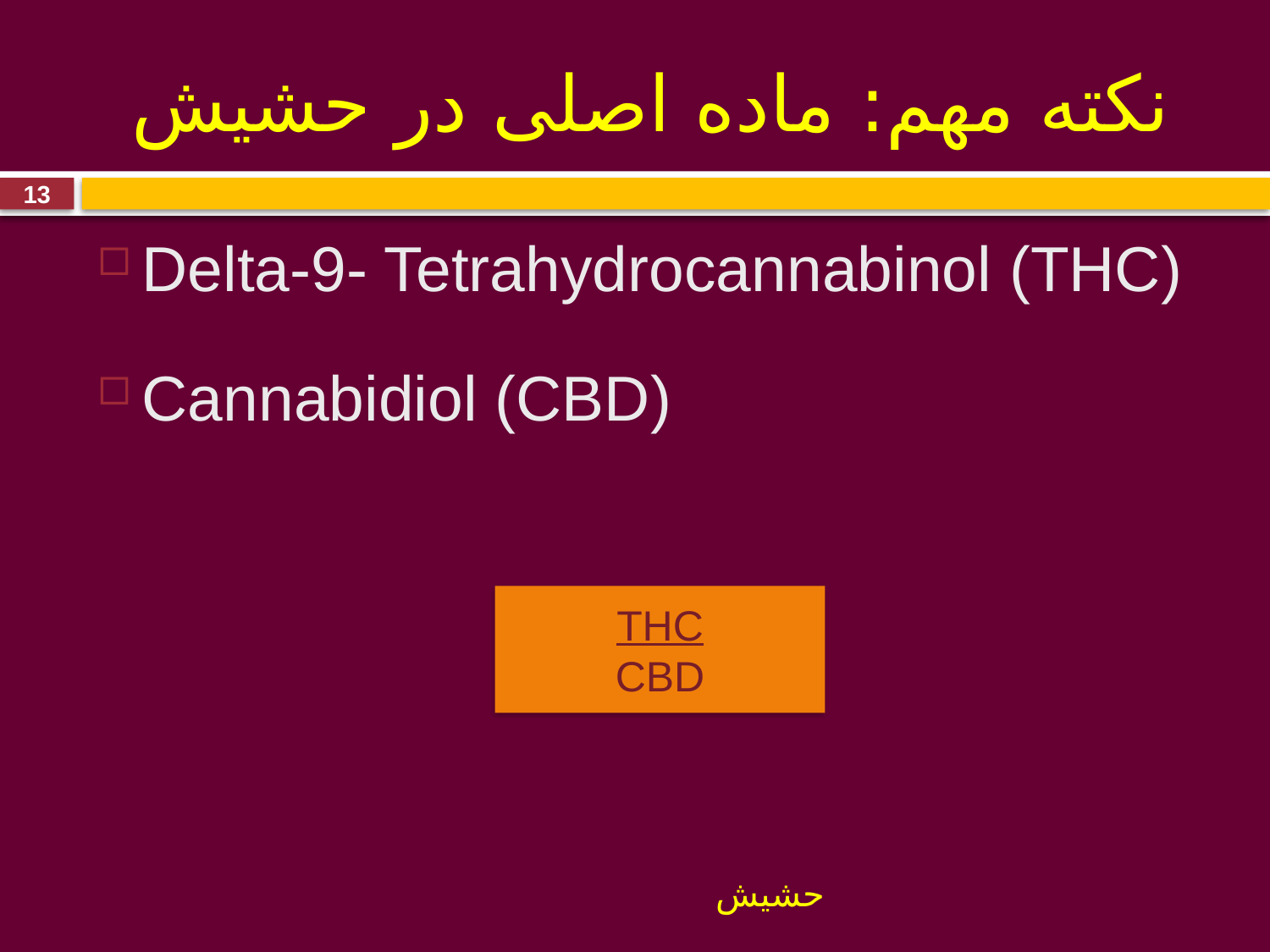

# نکته مهم: ماده اصلی در حشیش
13
Delta-9- Tetrahydrocannabinol (THC)
Cannabidiol (CBD)

THC
CBD
حشیش